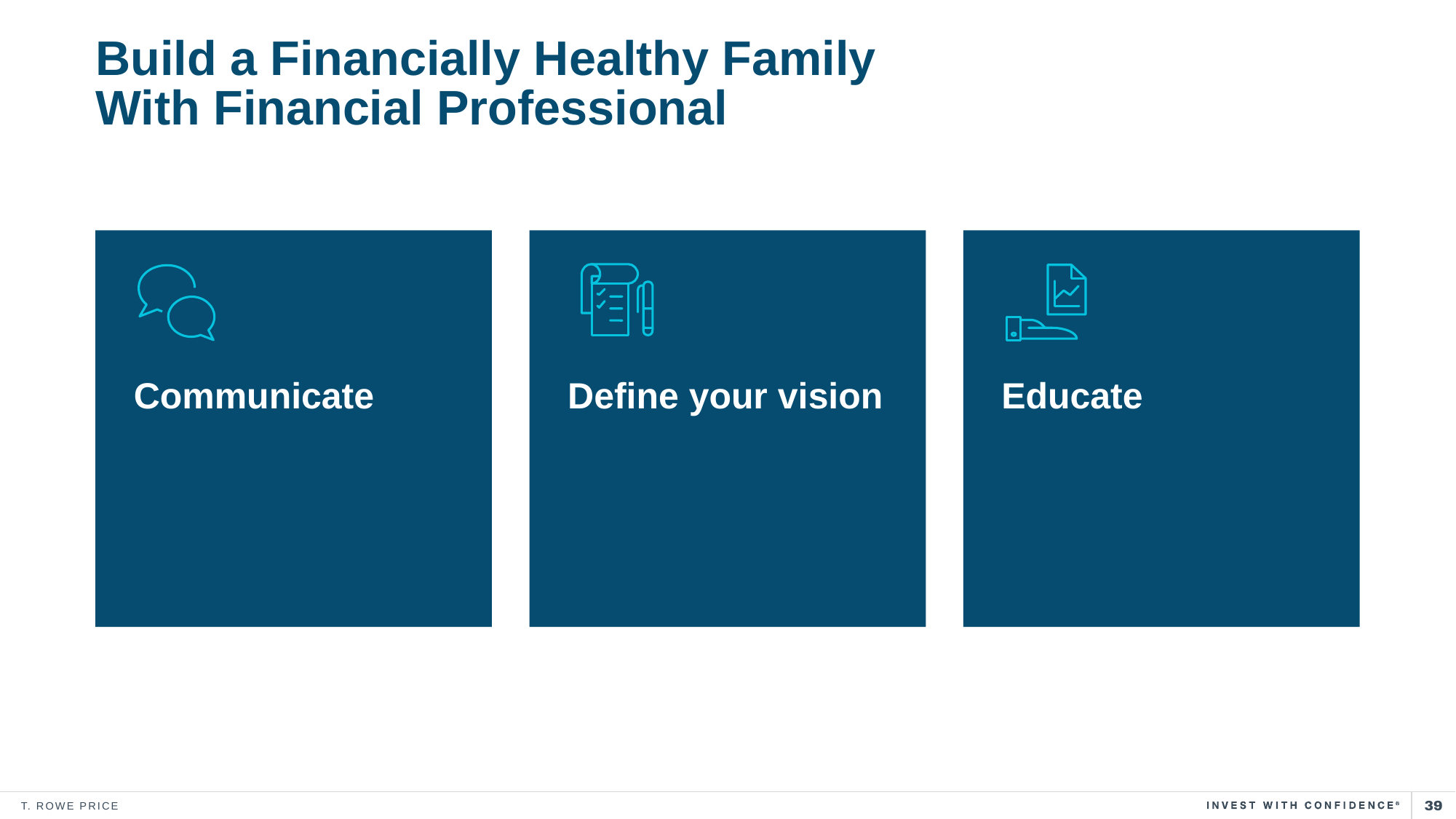

# Build a Financially Healthy Family With Financial Professional
Communicate
Define your vision
Educate